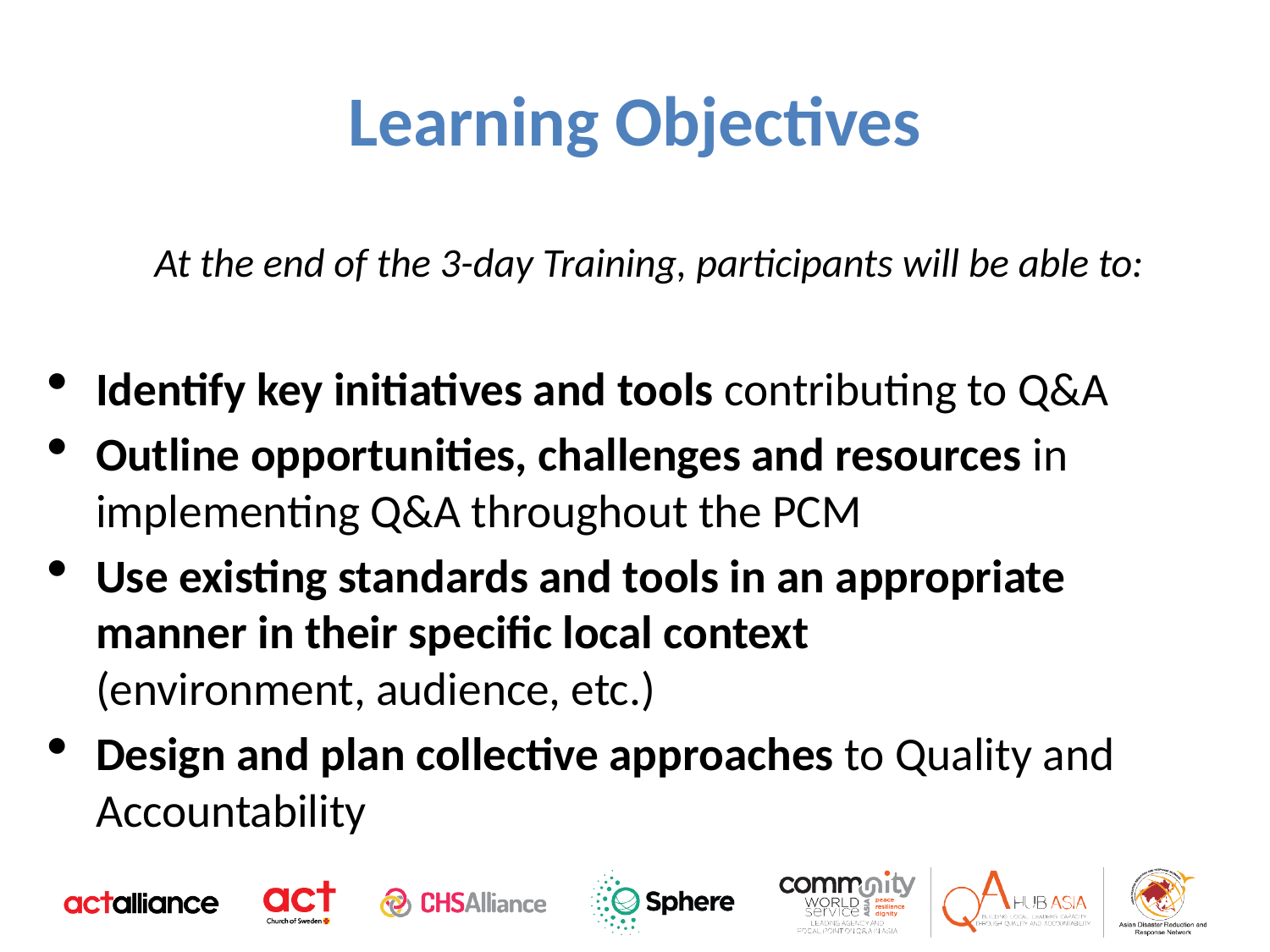

# Learning Objectives
	At the end of the 3-day Training, participants will be able to:

Identify key initiatives and tools contributing to Q&A
Outline opportunities, challenges and resources in implementing Q&A throughout the PCM
Use existing standards and tools in an appropriate manner in their specific local context
(environment, audience, etc.)
Design and plan collective approaches to Quality and Accountability